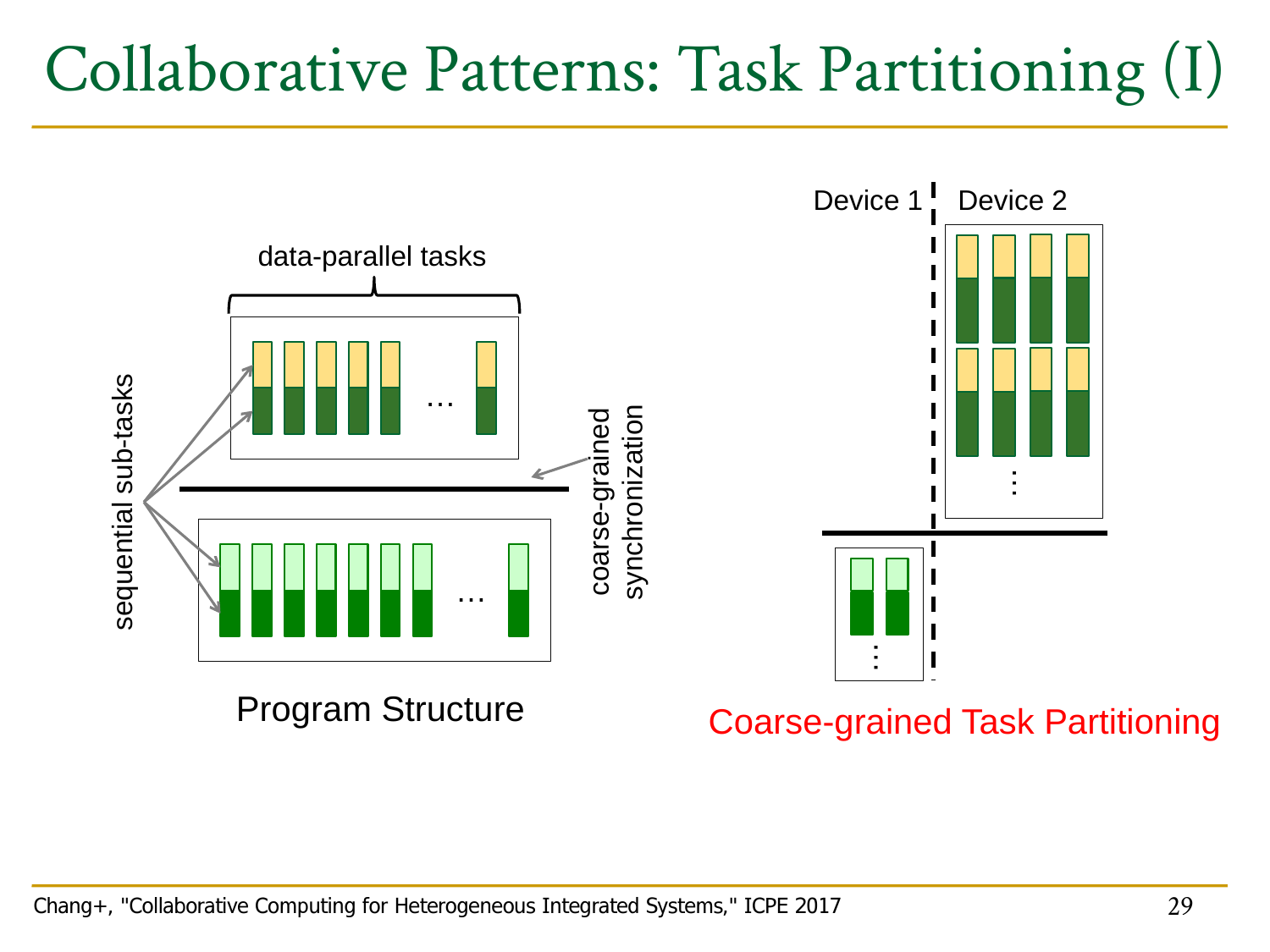

# Collaborative Patterns: Task Partitioning (I)

Device 1
Device 2

data-parallel tasks

…

coarse-grained synchronization
…
sequential sub-tasks

…

…
Program Structure
Coarse-grained Task Partitioning
29
Chang+, "Collaborative Computing for Heterogeneous Integrated Systems," ICPE 2017